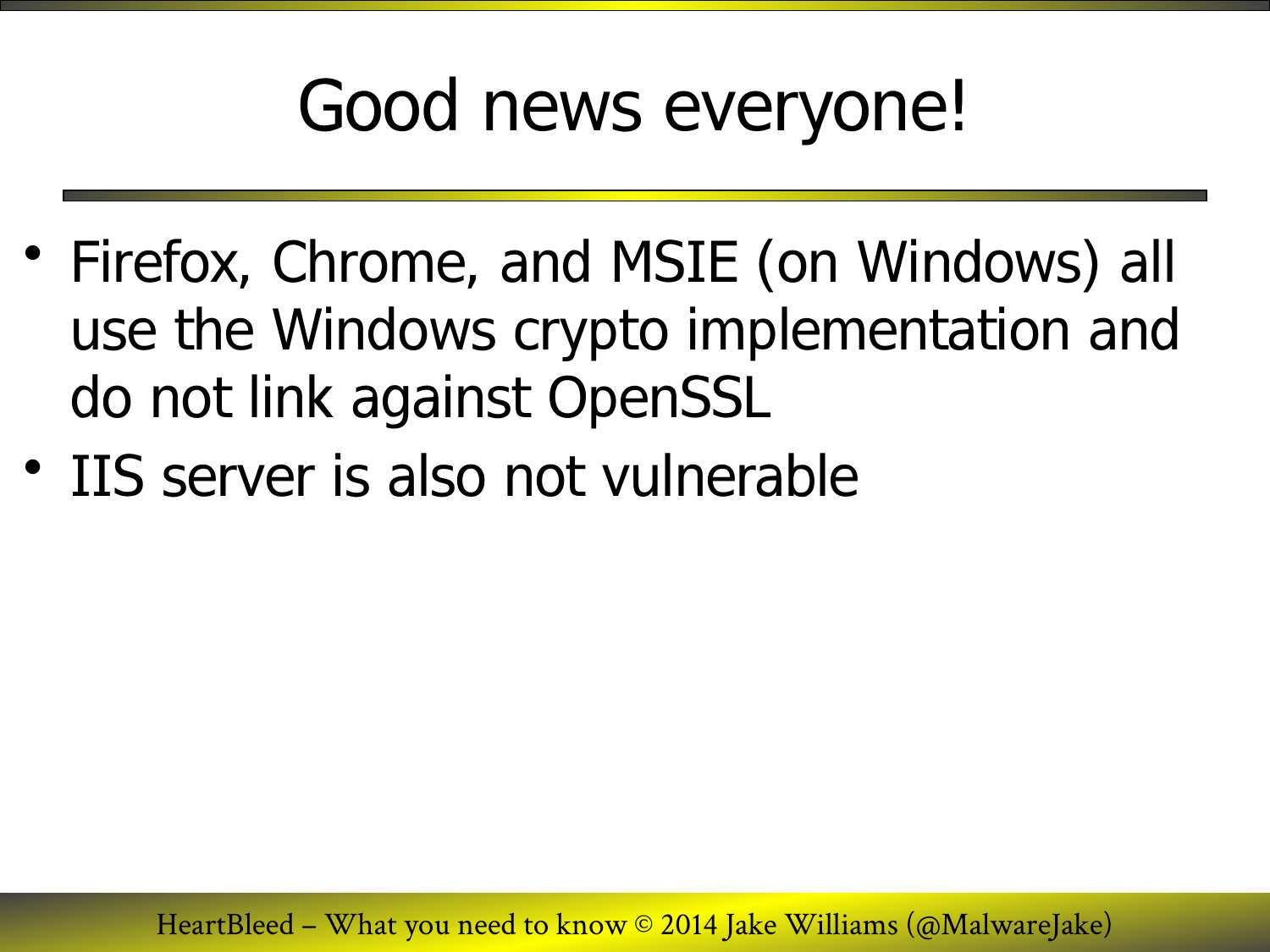

# Good news everyone!
Firefox, Chrome, and MSIE (on Windows) all use the Windows crypto implementation and do not link against OpenSSL
IIS server is also not vulnerable